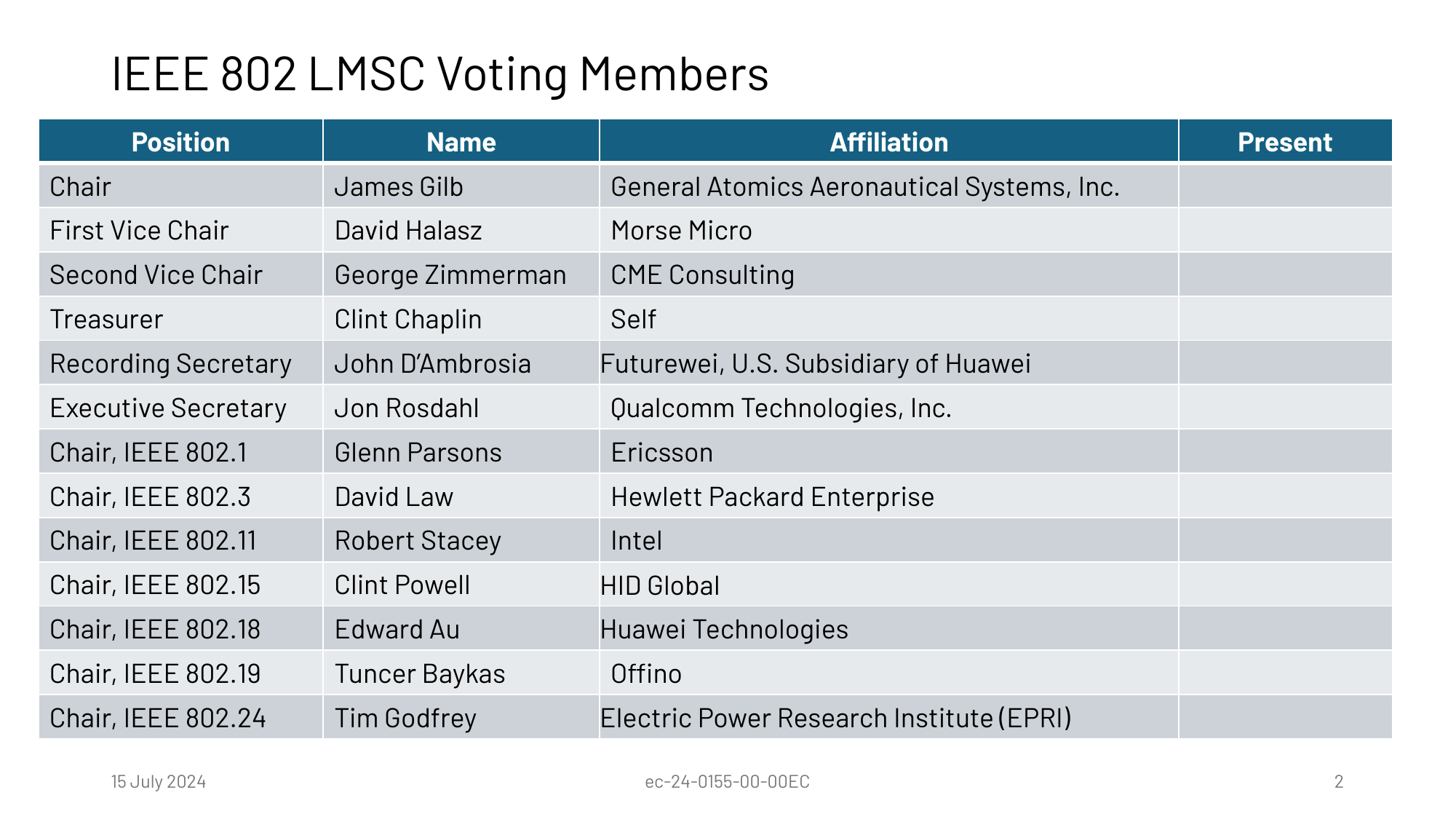

# IEEE 802 LMSC Voting Members
| Position | Name | Affiliation | Present |
| --- | --- | --- | --- |
| Chair | James Gilb | General Atomics Aeronautical Systems, Inc. |  |
| First Vice Chair | David Halasz | Morse Micro |  |
| Second Vice Chair | George Zimmerman | CME Consulting |  |
| Treasurer | Clint Chaplin | Self |  |
| Recording Secretary | John D’Ambrosia | Futurewei, U.S. Subsidiary of Huawei |  |
| Executive Secretary | Jon Rosdahl | Qualcomm Technologies, Inc. |  |
| Chair, IEEE 802.1 | Glenn Parsons | Ericsson |  |
| Chair, IEEE 802.3 | David Law | Hewlett Packard Enterprise |  |
| Chair, IEEE 802.11 | Robert Stacey | Intel |  |
| Chair, IEEE 802.15 | Clint Powell | HID Global |  |
| Chair, IEEE 802.18 | Edward Au | Huawei Technologies |  |
| Chair, IEEE 802.19 | Tuncer Baykas | Offino |  |
| Chair, IEEE 802.24 | Tim Godfrey | Electric Power Research Institute (EPRI) |  |
15 July 2024
ec-24-0155-00-00EC
2